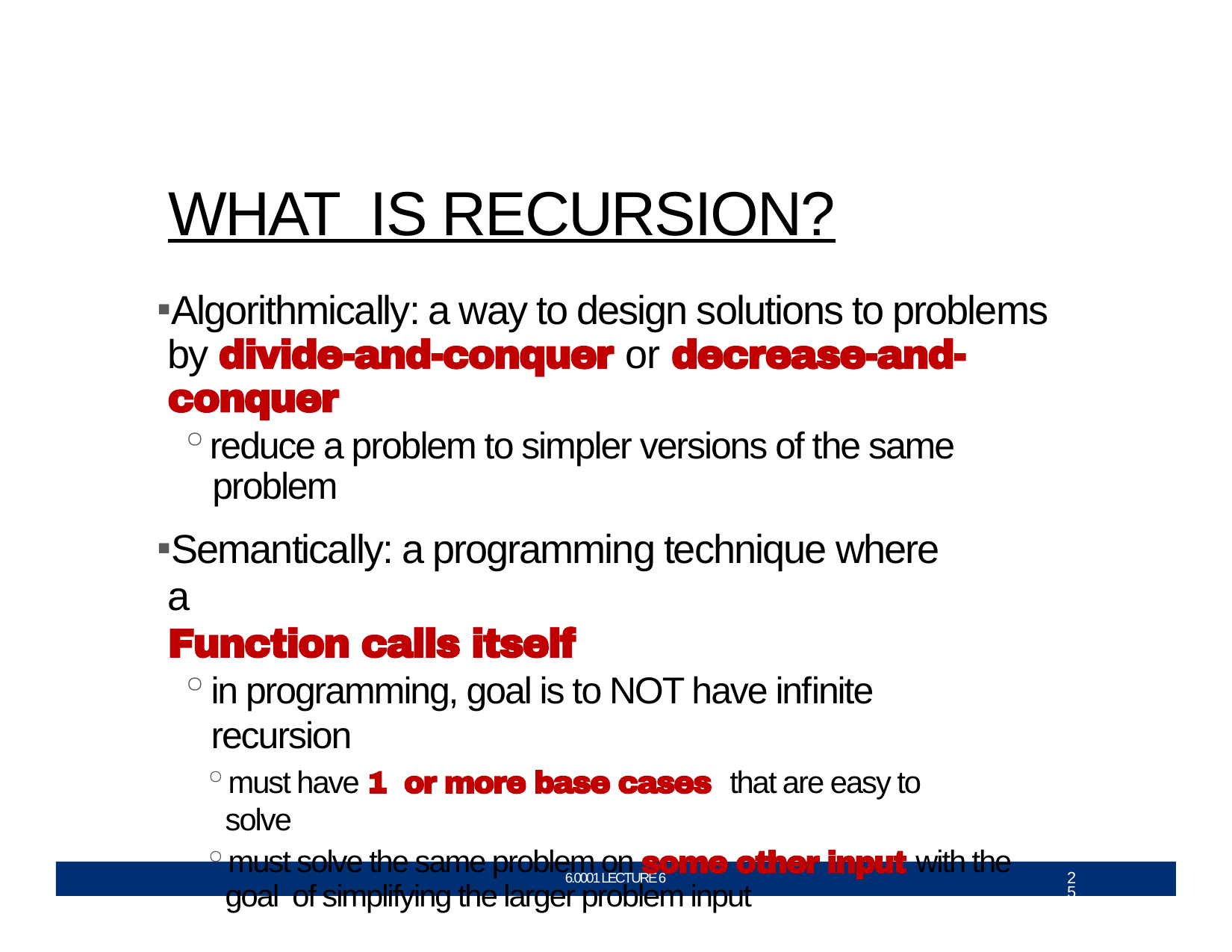

# WHAT  IS RECURSION?
Algorithmically: a way to design solutions to problems  by divide-and-conquer or decrease-and-conquer
reduce a problem to simpler versions of the same  problem
Semantically: a programming technique where a
Function calls itself
in programming, goal is to NOT have inﬁnite recursion
must have 1  or more base cases  that are easy to solve
must solve the same problem on some other input with the goal  of simplifying the larger problem input
6.0001 LECTURE 6
25